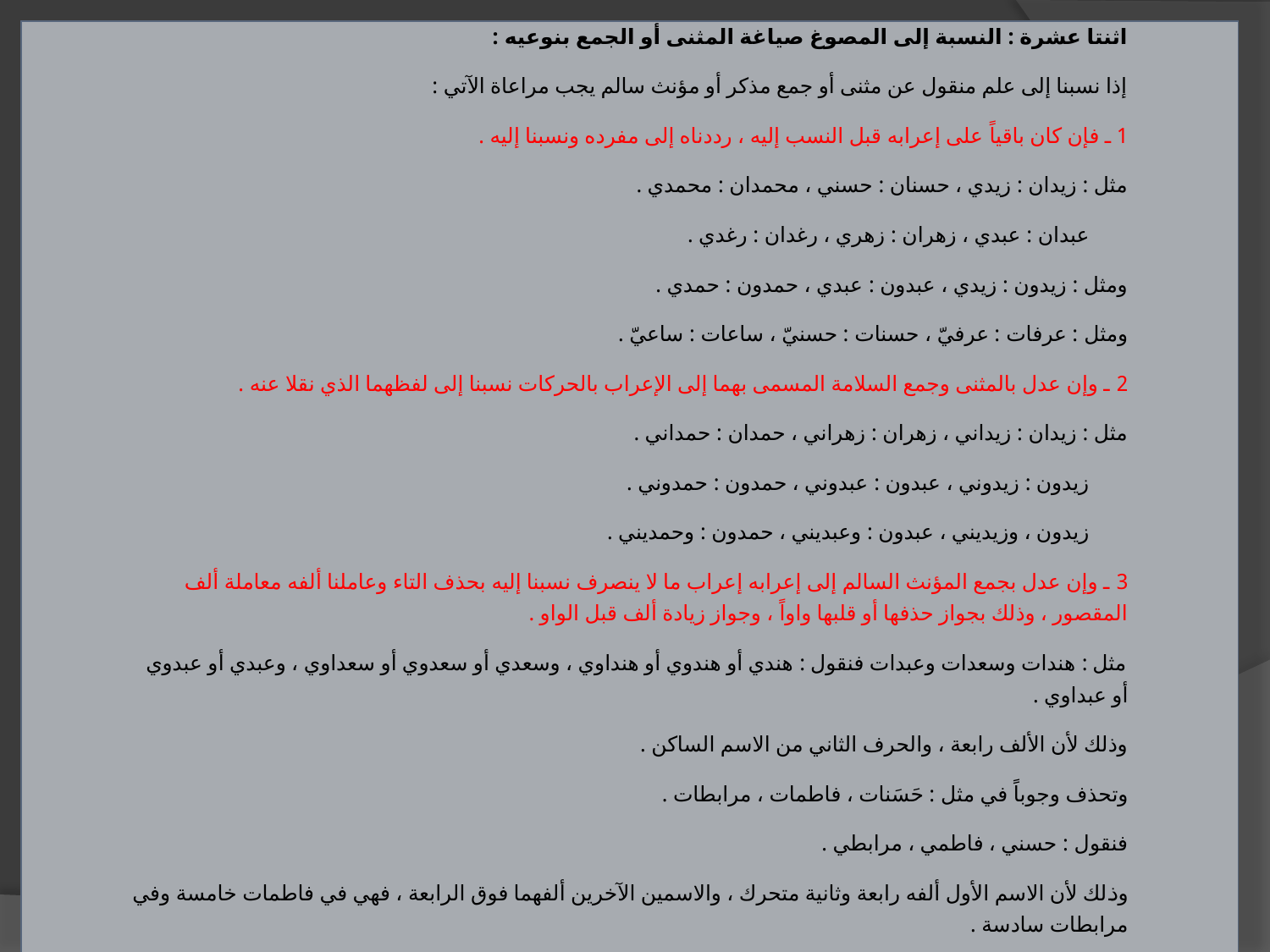

| اثنتا عشرة : النسبة إلى المصوغ صياغة المثنى أو الجمع بنوعيه : إذا نسبنا إلى علم منقول عن مثنى أو جمع مذكر أو مؤنث سالم يجب مراعاة الآتي : 1 ـ فإن كان باقياً على إعرابه قبل النسب إليه ، رددناه إلى مفرده ونسبنا إليه . مثل : زيدان : زيدي ، حسنان : حسني ، محمدان : محمدي .        عبدان : عبدي ، زهران : زهري ، رغدان : رغدي . ومثل : زيدون : زيدي ، عبدون : عبدي ، حمدون : حمدي . ومثل : عرفات : عرفيّ ، حسنات : حسنيّ ، ساعات : ساعيّ . 2 ـ وإن عدل بالمثنى وجمع السلامة المسمى بهما إلى الإعراب بالحركات نسبنا إلى لفظهما الذي نقلا عنه . مثل : زيدان : زيداني ، زهران : زهراني ، حمدان : حمداني .        زيدون : زيدوني ، عبدون : عبدوني ، حمدون : حمدوني .        زيدون ، وزيديني ، عبدون : وعبديني ، حمدون : وحمديني . 3 ـ وإن عدل بجمع المؤنث السالم إلى إعرابه إعراب ما لا ينصرف نسبنا إليه بحذف التاء وعاملنا ألفه معاملة ألف المقصور ، وذلك بجواز حذفها أو قلبها واواً ، وجواز زيادة ألف قبل الواو . مثل : هندات وسعدات وعبدات فنقول : هندي أو هندوي أو هنداوي ، وسعدي أو سعدوي أو سعداوي ، وعبدي أو عبدوي أو عبداوي . وذلك لأن الألف رابعة ، والحرف الثاني من الاسم الساكن . وتحذف وجوباً في مثل : حَسَنات ، فاطمات ، مرابطات . فنقول : حسني ، فاطمي ، مرابطي . وذلك لأن الاسم الأول ألفه رابعة وثانية متحرك ، والاسمين الآخرين ألفهما فوق الرابعة ، فهي في فاطمات خامسة وفي مرابطات سادسة . |
| --- |